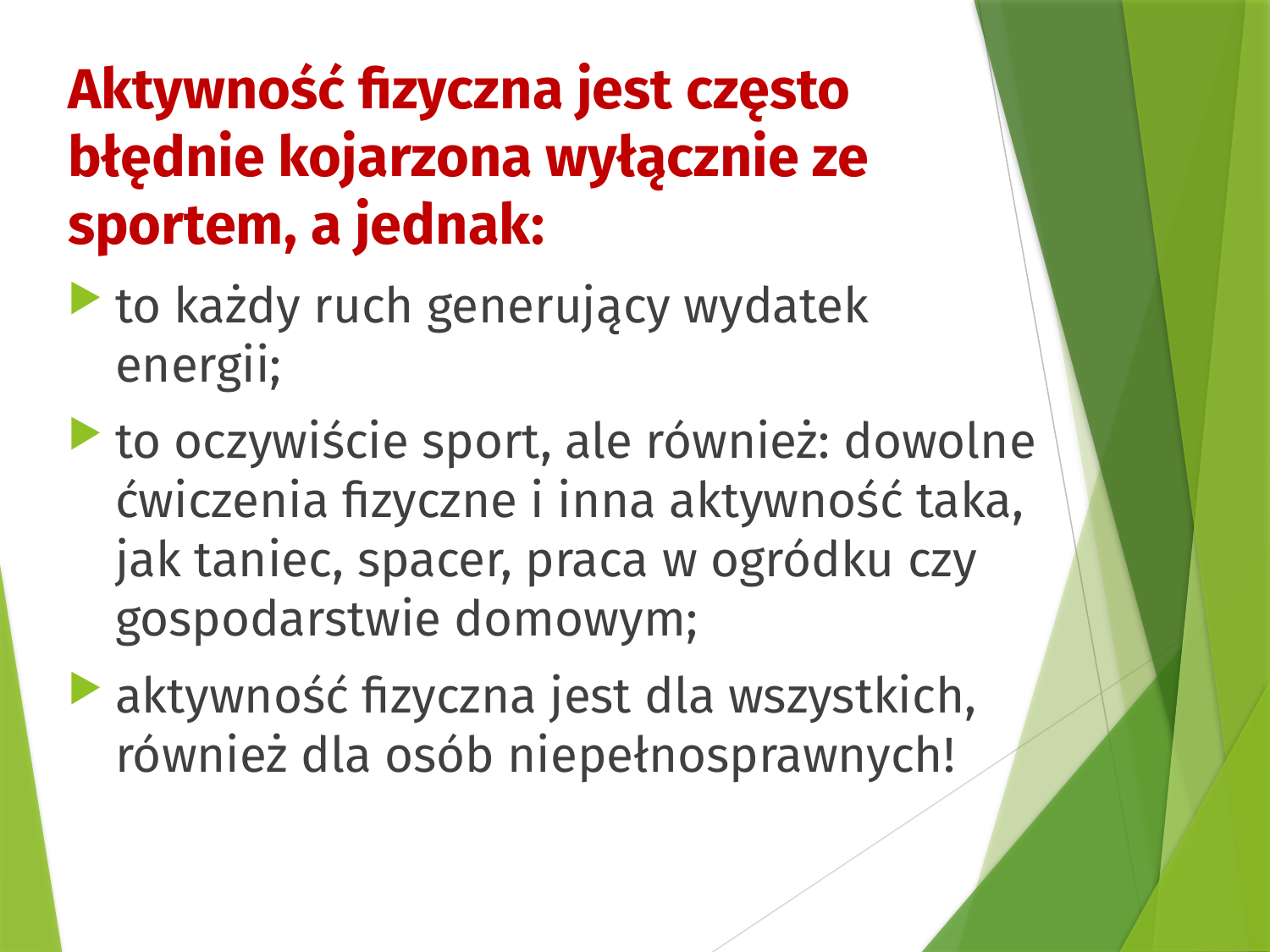

Aktywność fizyczna jest często błędnie kojarzona wyłącznie ze sportem, a jednak:
to każdy ruch generujący wydatek energii;
to oczywiście sport, ale również: dowolne ćwiczenia fizyczne i inna aktywność taka, jak taniec, spacer, praca w ogródku czy gospodarstwie domowym;
aktywność fizyczna jest dla wszystkich, również dla osób niepełnosprawnych!